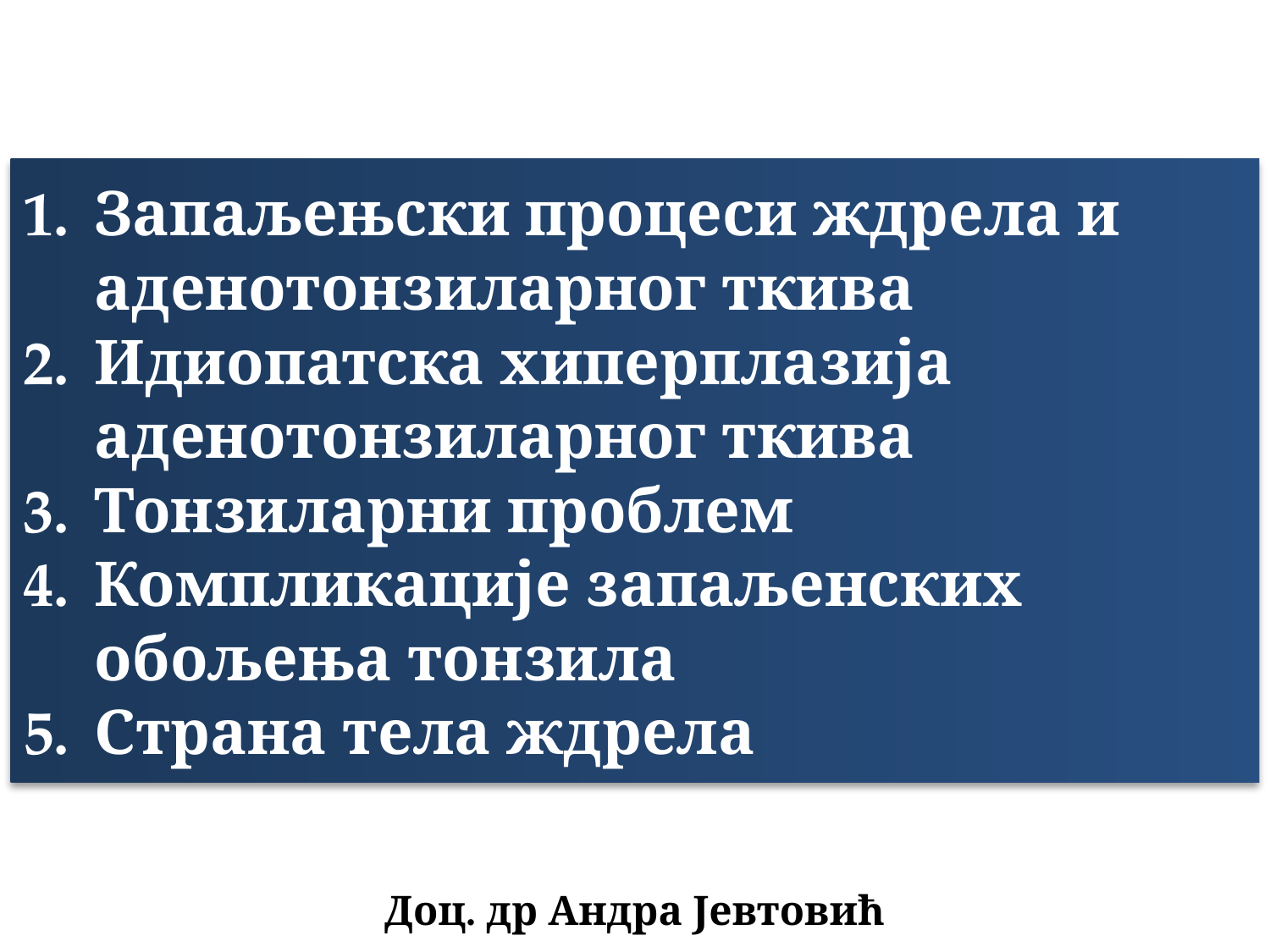

Запаљењски процеси ждрела и аденотонзиларног ткива
Идиопатска хиперплазија аденотонзиларног ткива
Тонзиларни проблем
Компликације запаљенских обољења тонзила
Страна тела ждрела
Доц. др Андра Јевтовић